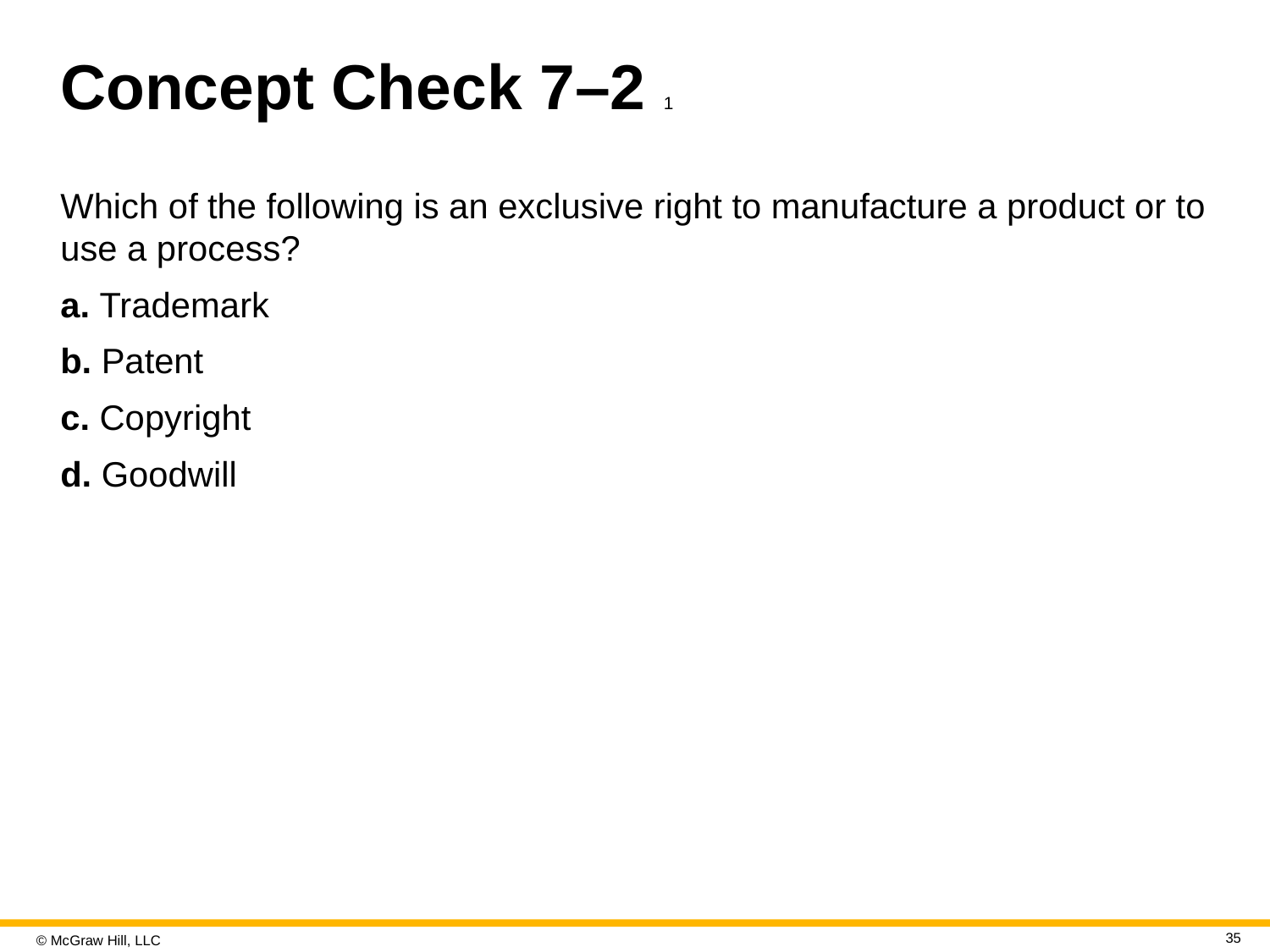

# Concept Check 7–2 1
Which of the following is an exclusive right to manufacture a product or to use a process?
a. Trademark
b. Patent
c. Copyright
d. Goodwill
35